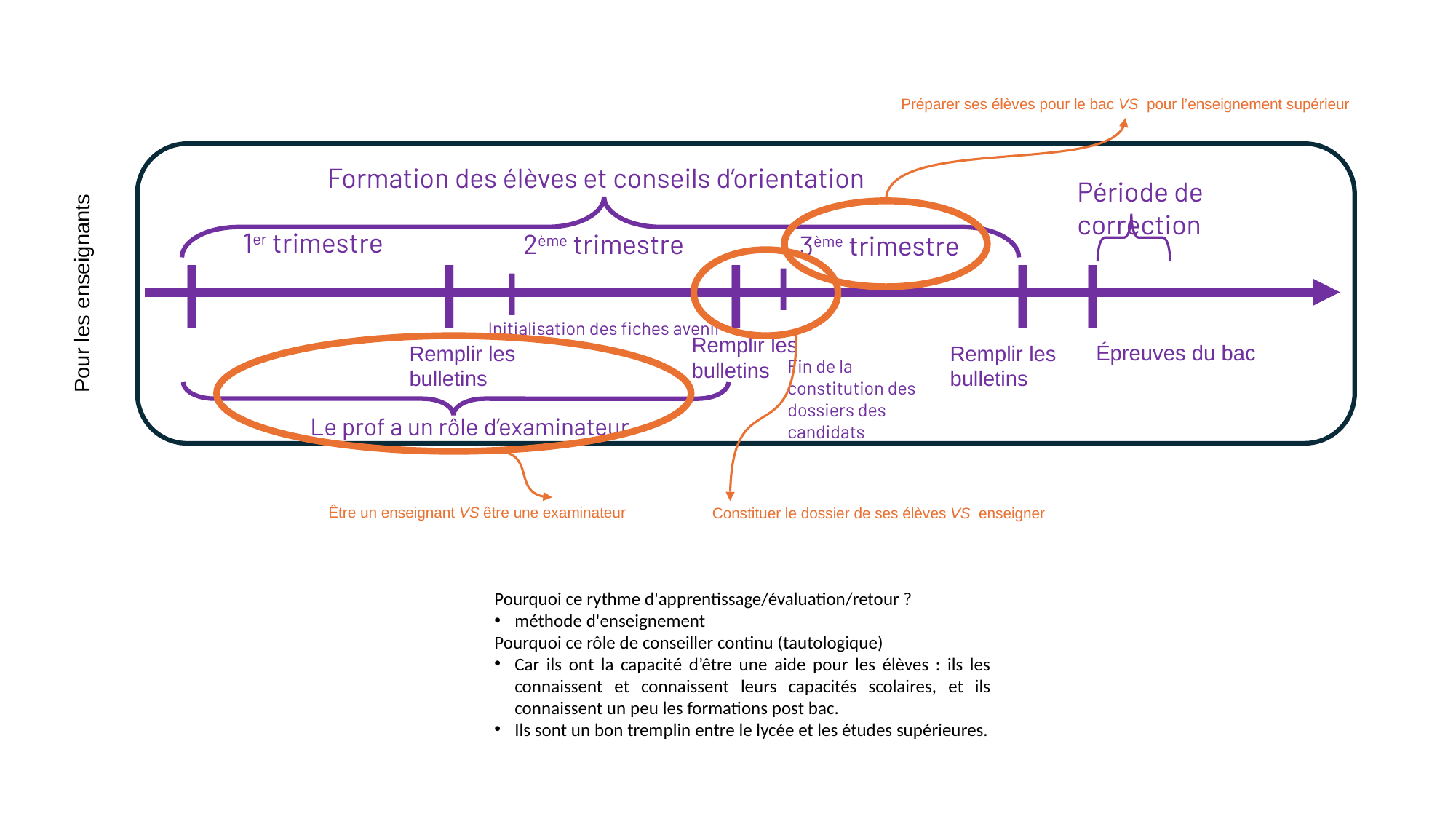

Préparer ses élèves pour le bac VS  pour l’enseignement supérieur

Formation des élèves et conseils d’orientation
Période de correction

1er trimestre
2ème trimestre
3ème trimestre
I
I
I
I
I
I

I
Pour les enseignants
Initialisation des fiches avenir
Remplir les bulletins
Épreuves du bac
Remplir les bulletins
Remplir les bulletins

Fin de la constitution des dossiers des candidats
Le prof a un rôle d’examinateur
Être un enseignant VS être une examinateur
Constituer le dossier de ses élèves VS  enseigner
Pourquoi ce rythme d'apprentissage/évaluation/retour ?
méthode d'enseignement
Pourquoi ce rôle de conseiller continu (tautologique)
Car ils ont la capacité d’être une aide pour les élèves : ils les connaissent et connaissent leurs capacités scolaires, et ils connaissent un peu les formations post bac.
Ils sont un bon tremplin entre le lycée et les études supérieures.